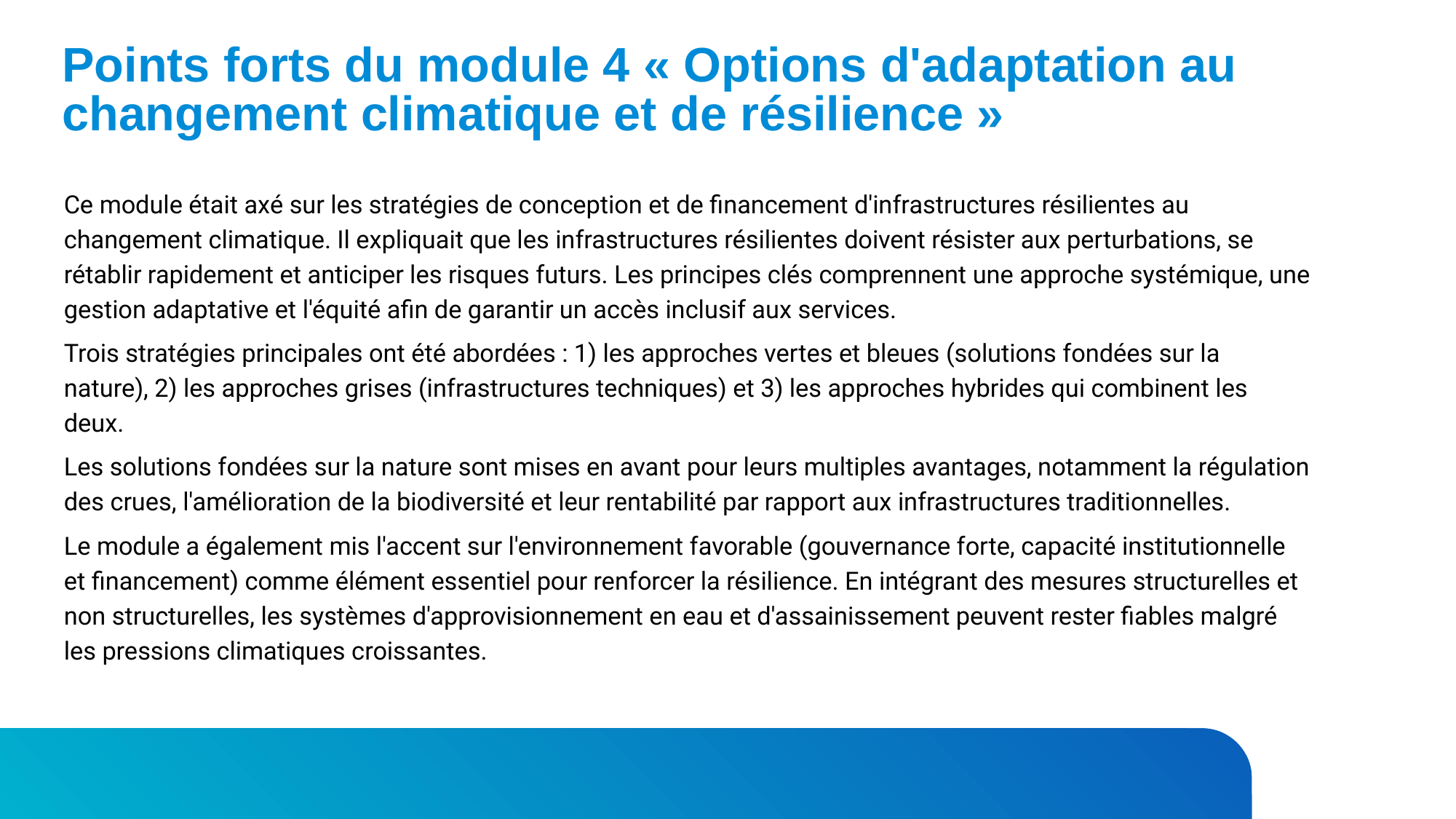

# Points forts du module 4 « Options d'adaptation au changement climatique et de résilience »
Ce module était axé sur les stratégies de conception et de financement d'infrastructures résilientes au changement climatique. Il expliquait que les infrastructures résilientes doivent résister aux perturbations, se rétablir rapidement et anticiper les risques futurs. Les principes clés comprennent une approche systémique, une gestion adaptative et l'équité afin de garantir un accès inclusif aux services.
Trois stratégies principales ont été abordées : 1) les approches vertes et bleues (solutions fondées sur la nature), 2) les approches grises (infrastructures techniques) et 3) les approches hybrides qui combinent les deux.
Les solutions fondées sur la nature sont mises en avant pour leurs multiples avantages, notamment la régulation des crues, l'amélioration de la biodiversité et leur rentabilité par rapport aux infrastructures traditionnelles.
Le module a également mis l'accent sur l'environnement favorable (gouvernance forte, capacité institutionnelle et financement) comme élément essentiel pour renforcer la résilience. En intégrant des mesures structurelles et non structurelles, les systèmes d'approvisionnement en eau et d'assainissement peuvent rester fiables malgré les pressions climatiques croissantes.